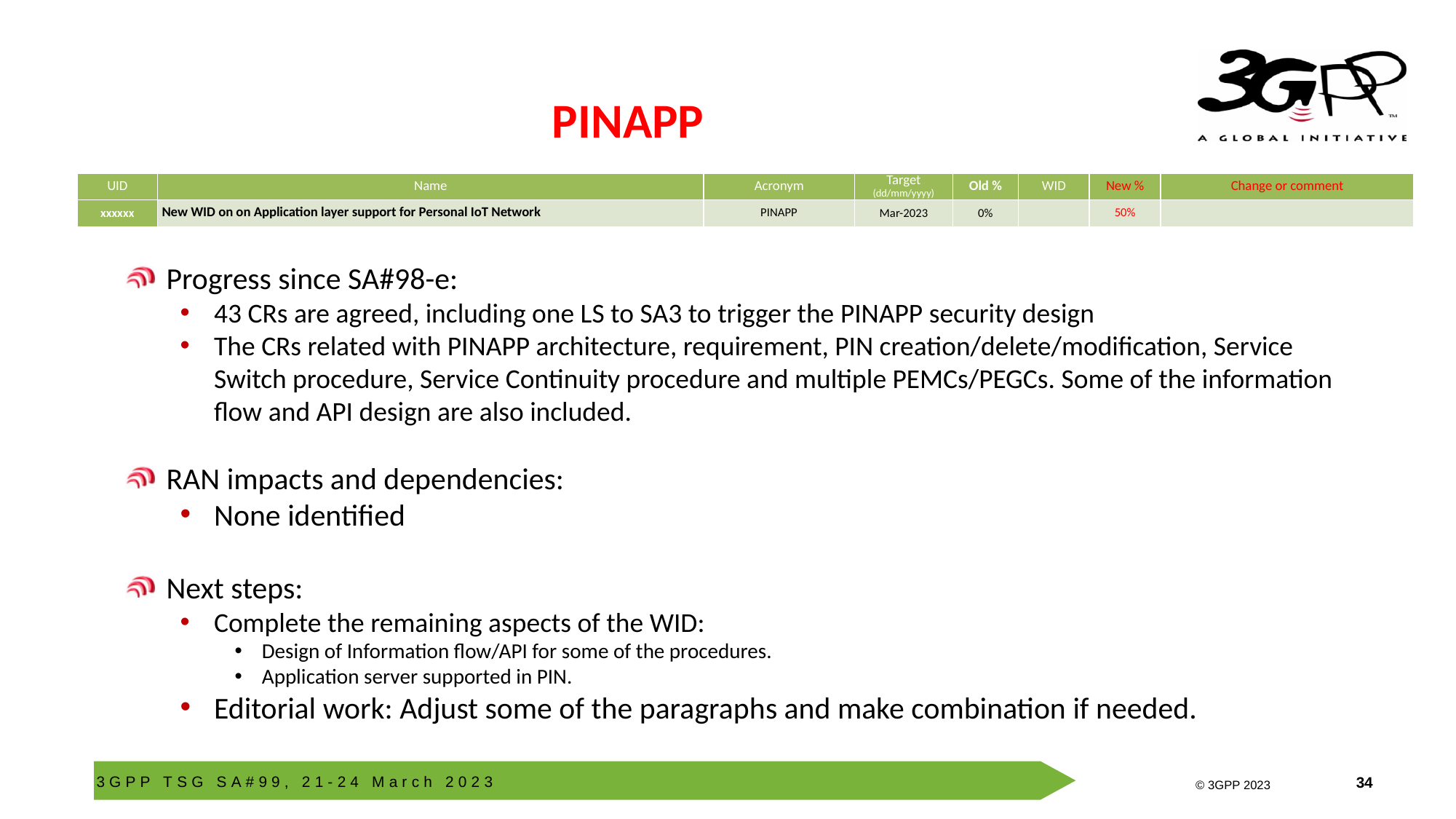

# PINAPP
| UID | Name | Acronym | Target (dd/mm/yyyy) | Old % | WID | New % | Change or comment |
| --- | --- | --- | --- | --- | --- | --- | --- |
| xxxxxx | New WID on on Application layer support for Personal IoT Network | PINAPP | Mar-2023 | 0% |  | 50% |  |
Progress since SA#98-e:
43 CRs are agreed, including one LS to SA3 to trigger the PINAPP security design
The CRs related with PINAPP architecture, requirement, PIN creation/delete/modification, Service Switch procedure, Service Continuity procedure and multiple PEMCs/PEGCs. Some of the information flow and API design are also included.

RAN impacts and dependencies:
None identified

Next steps:
Complete the remaining aspects of the WID:
Design of Information flow/API for some of the procedures.
Application server supported in PIN.
Editorial work: Adjust some of the paragraphs and make combination if needed.